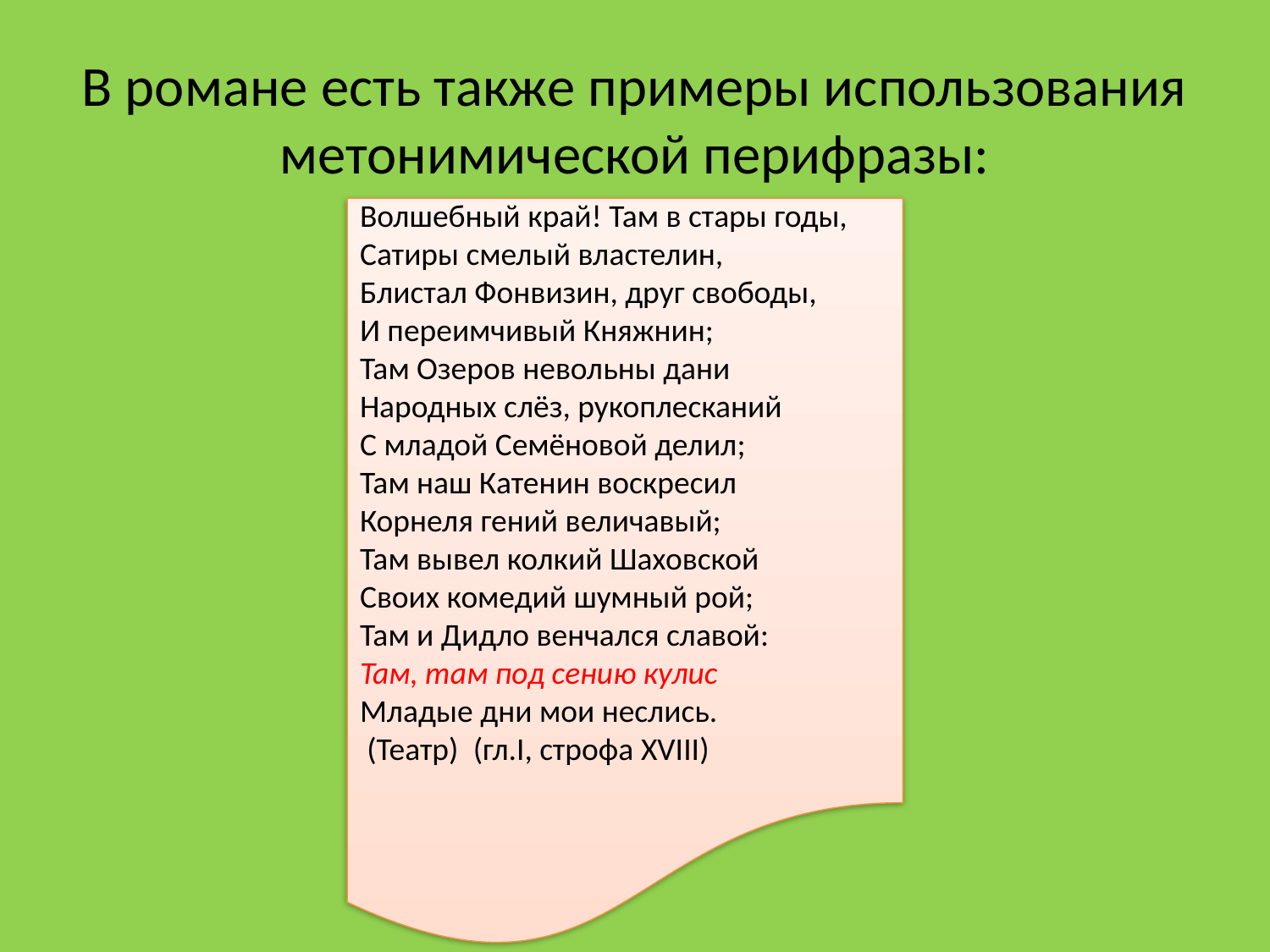

# В романе есть также примеры использования метонимической перифразы:
Волшебный край! Там в стары годы,
Сатиры смелый властелин,
Блистал Фонвизин, друг свободы,
И переимчивый Княжнин;
Там Озеров невольны дани
Народных слёз, рукоплесканий
С младой Семёновой делил;
Там наш Катенин воскресил
Корнеля гений величавый;
Там вывел колкий Шаховской
Своих комедий шумный рой;
Там и Дидло венчался славой:
Там, там под сению кулис
Младые дни мои неслись.
 (Театр)  (гл.I, строфа XVIII)